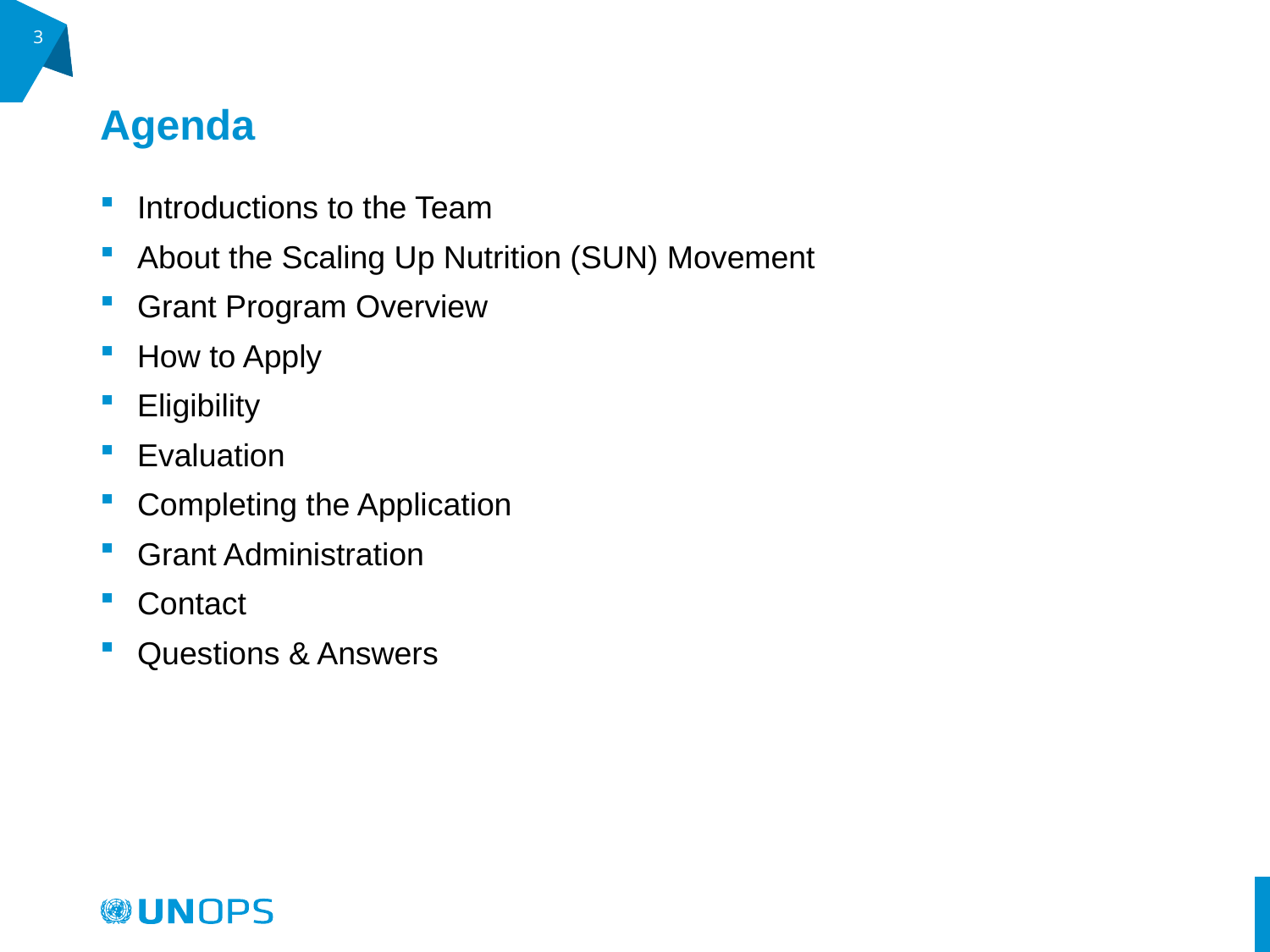

3
# Agenda
Introductions to the Team
About the Scaling Up Nutrition (SUN) Movement
Grant Program Overview
How to Apply
Eligibility
Evaluation
Completing the Application
Grant Administration
Contact
Questions & Answers